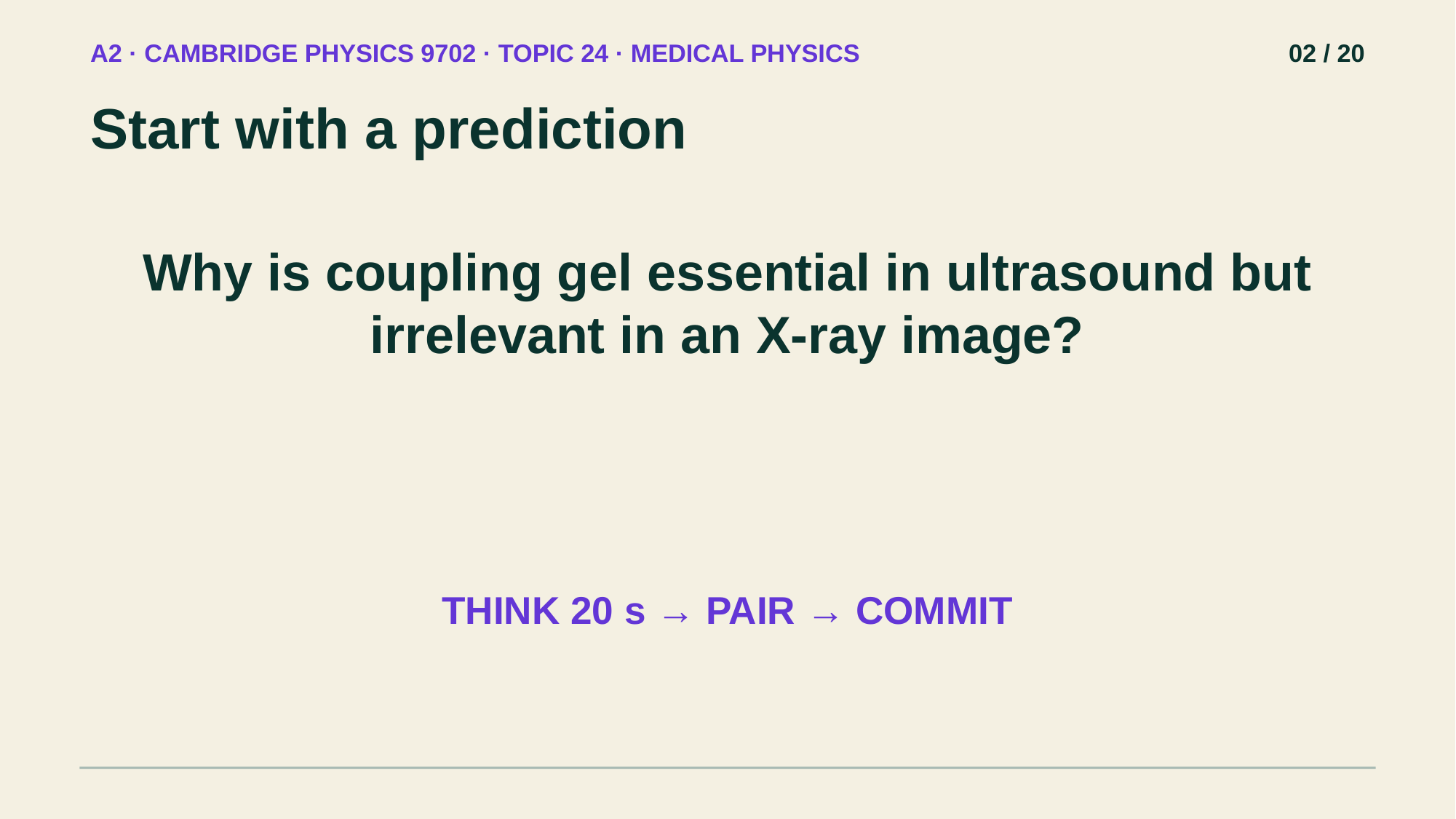

A2 · CAMBRIDGE PHYSICS 9702 · TOPIC 24 · MEDICAL PHYSICS
02 / 20
Start with a prediction
Why is coupling gel essential in ultrasound but irrelevant in an X-ray image?
THINK 20 s → PAIR → COMMIT